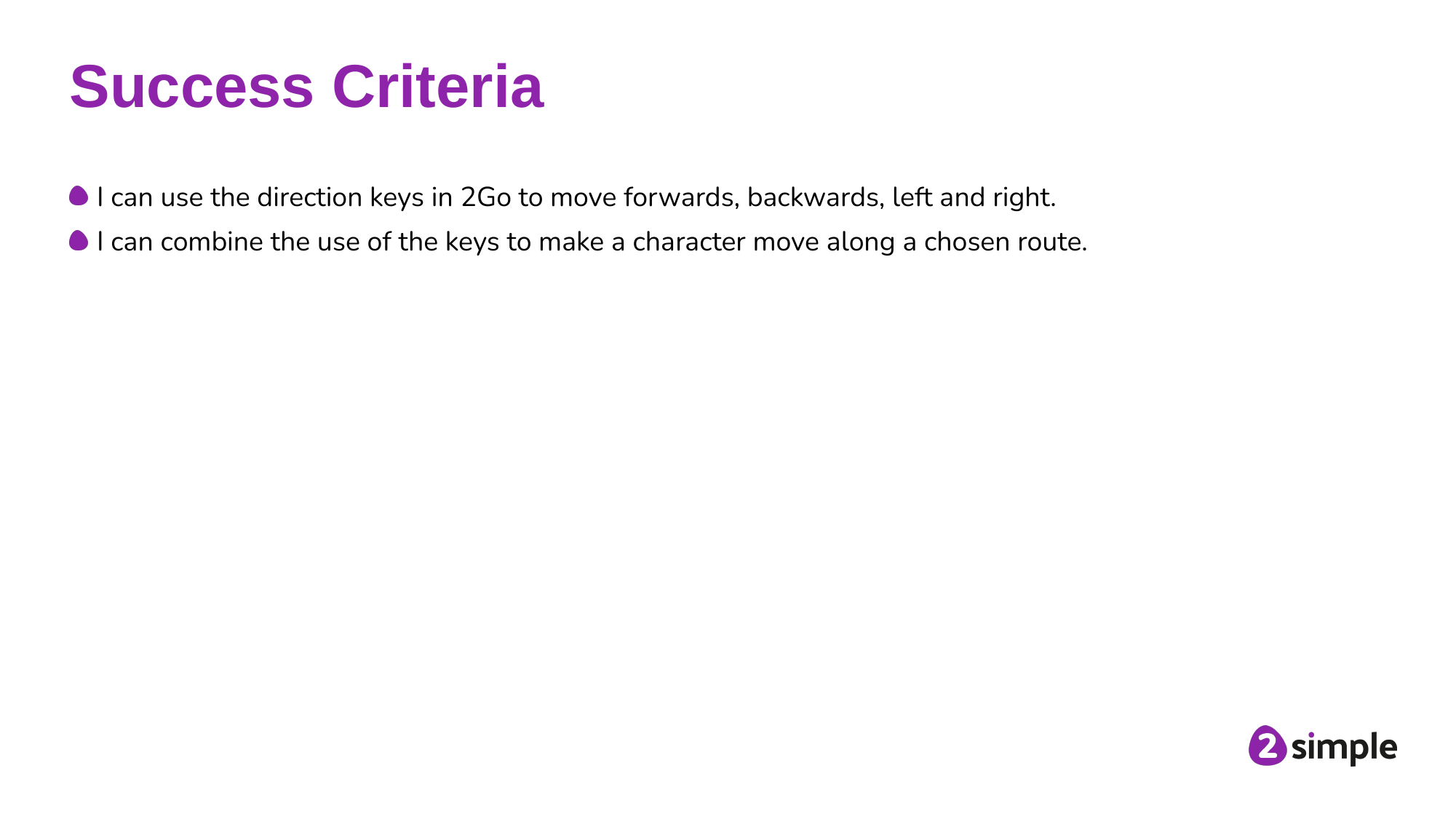

# Success Criteria
I can use the direction keys in 2Go to move forwards, backwards, left and right.
I can combine the use of the keys to make a character move along a chosen route.